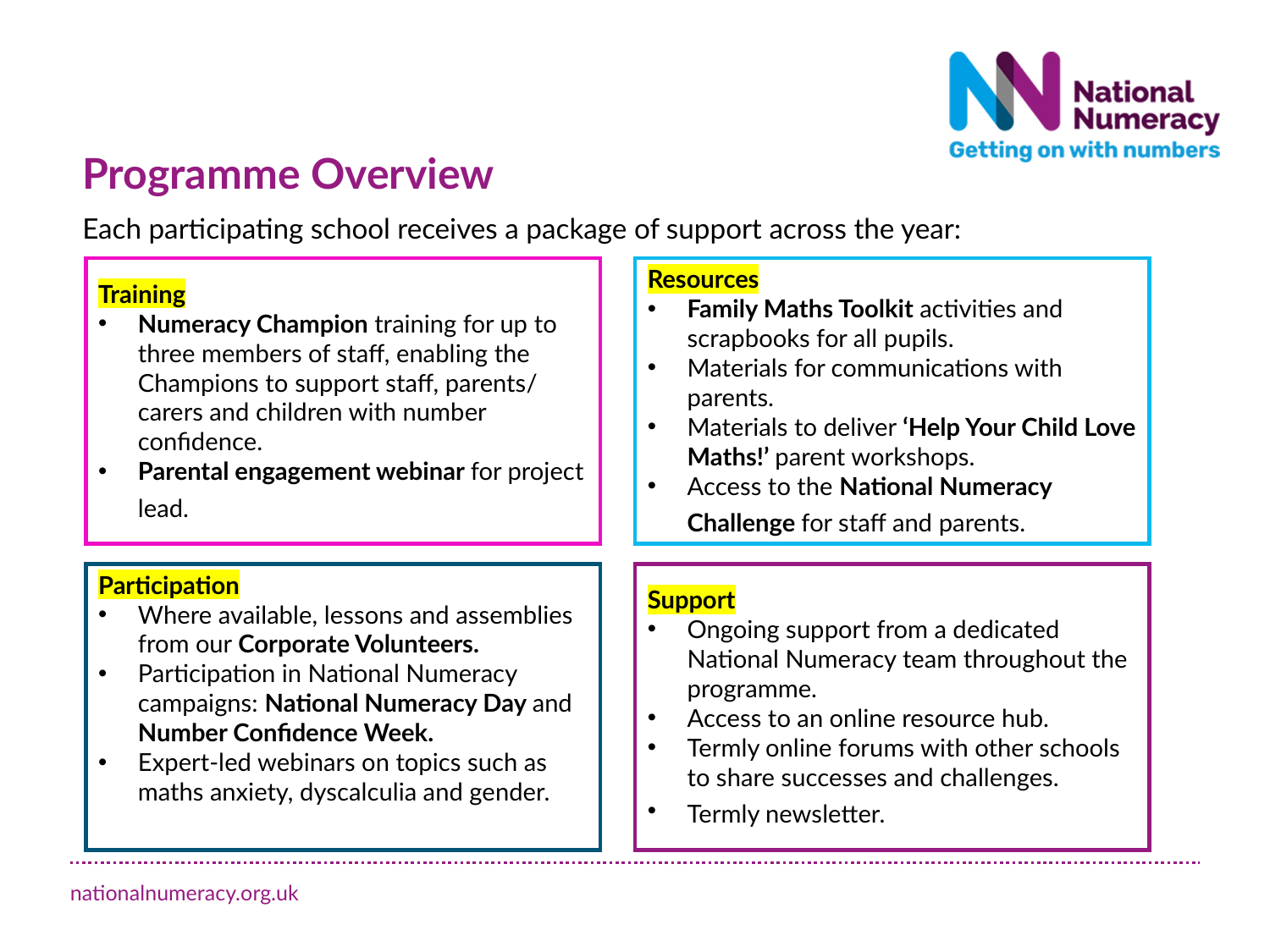

Programme Overview
Each participating school receives a package of support across the year:
Resources
Family Maths Toolkit activities and scrapbooks for all pupils.
Materials for communications with parents.
Materials to deliver ‘Help Your Child Love Maths!’ parent workshops.
Access to the National Numeracy Challenge for staff and parents..
Training
Numeracy Champion training for up to three members of staff, enabling the Champions to support staff, parents/ carers and children with number confidence.
Parental engagement webinar for project lead..
Participation
Where available, lessons and assemblies from our Corporate Volunteers.
Participation in National Numeracy campaigns: National Numeracy Day and Number Confidence Week.
Expert-led webinars on topics such as maths anxiety, dyscalculia and gender.

Support
Ongoing support from a dedicated National Numeracy team throughout the programme.
Access to an online resource hub.
Termly online forums with other schools to share successes and challenges.
Termly newsletter..